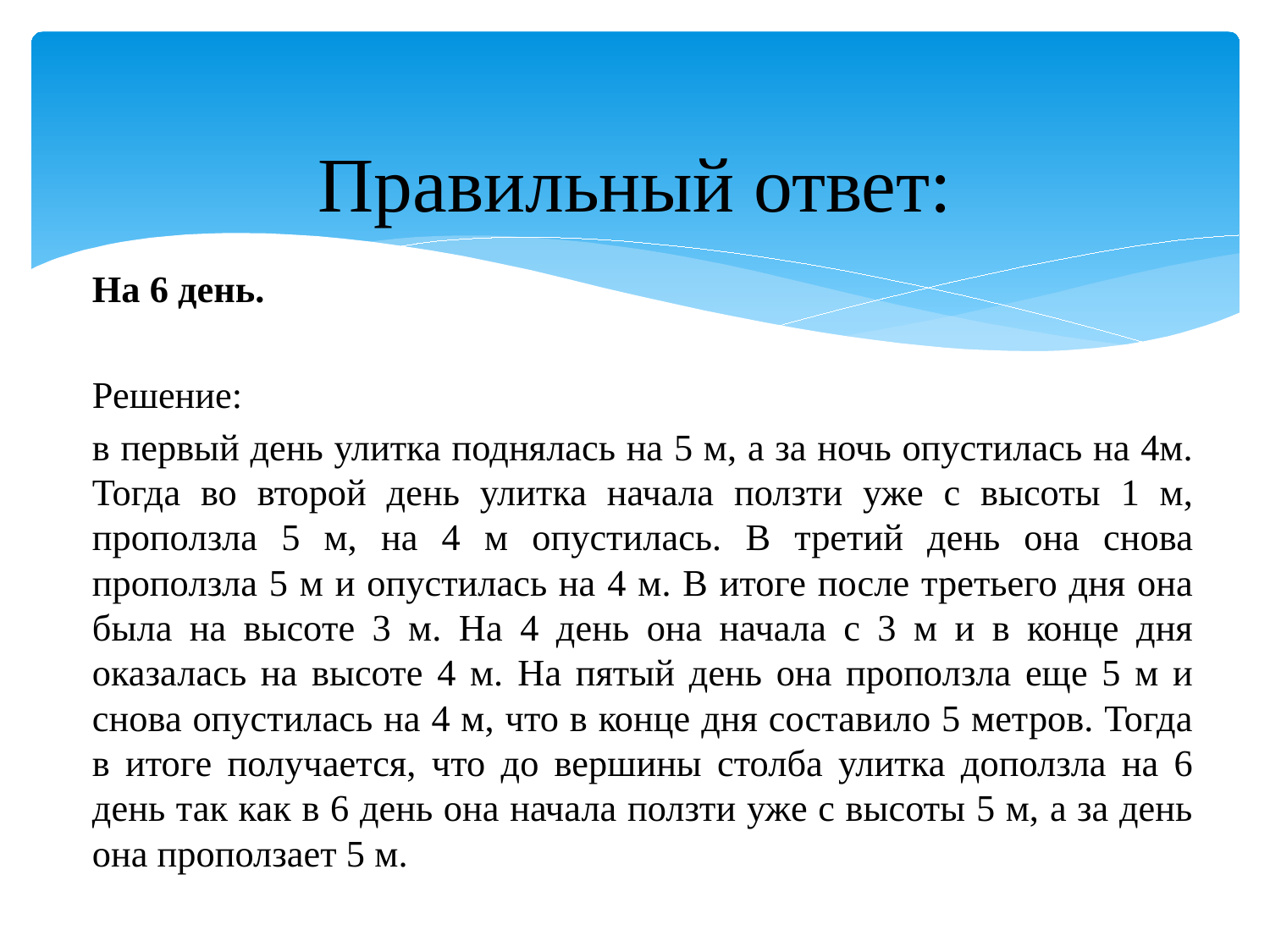

# Правильный ответ:

На 6 день.

Решение:
в первый день улитка поднялась на 5 м, а за ночь опустилась на 4м. Тогда во второй день улитка начала ползти уже с высоты 1 м, проползла 5 м, на 4 м опустилась. В третий день она снова проползла 5 м и опустилась на 4 м. В итоге после третьего дня она была на высоте 3 м. На 4 день она начала с 3 м и в конце дня оказалась на высоте 4 м. На пятый день она проползла еще 5 м и снова опустилась на 4 м, что в конце дня составило 5 метров. Тогда в итоге получается, что до вершины столба улитка доползла на 6 день так как в 6 день она начала ползти уже с высоты 5 м, а за день она проползает 5 м.